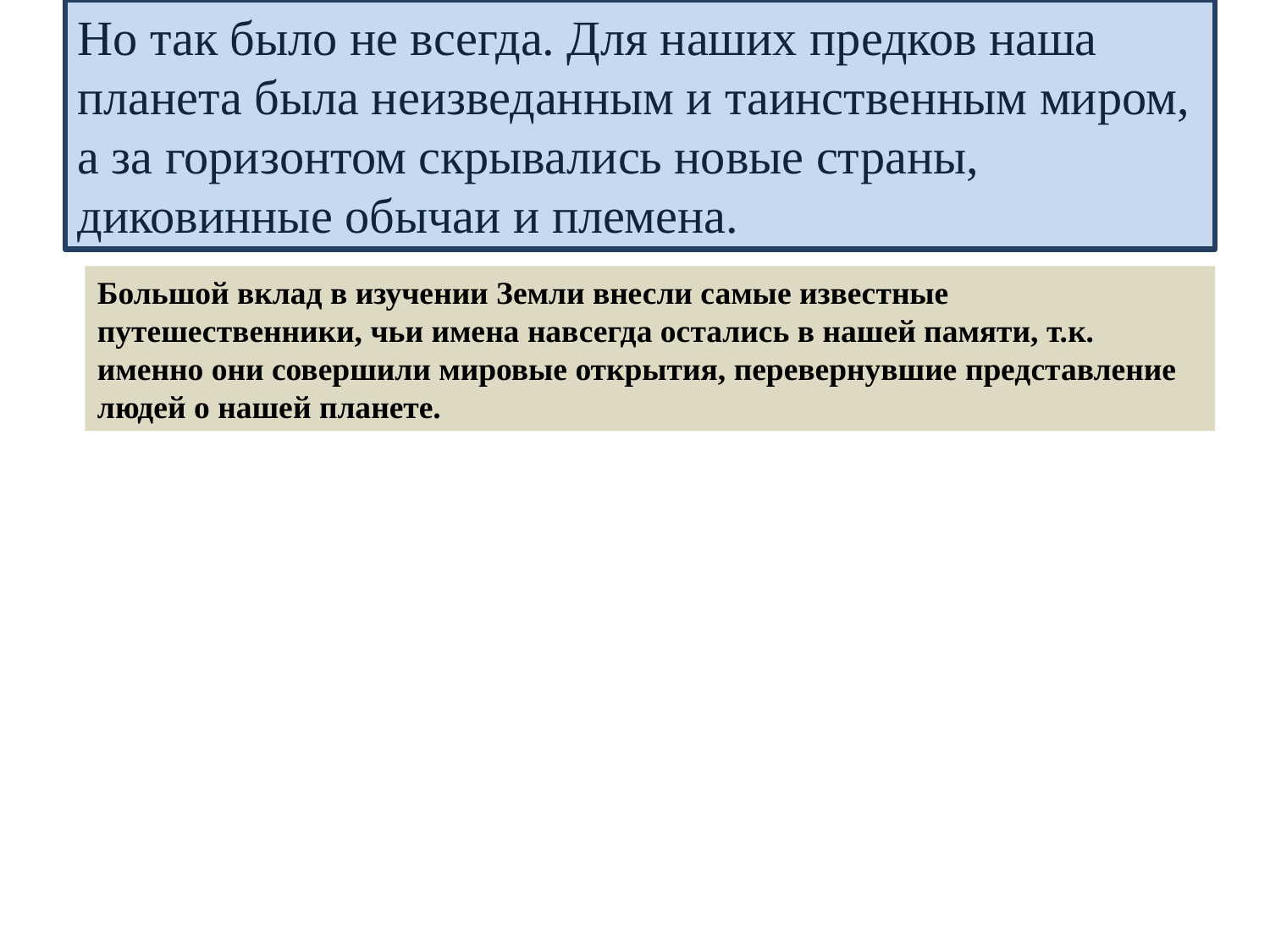

Но так было не всегда. Для наших предков наша планета была неизведанным и таинственным миром, а за горизонтом скрывались новые страны, диковинные обычаи и племена.
Большой вклад в изучении Земли внесли самые известные путешественники, чьи имена навсегда остались в нашей памяти, т.к. именно они совершили мировые открытия, перевернувшие представление людей о нашей планете.